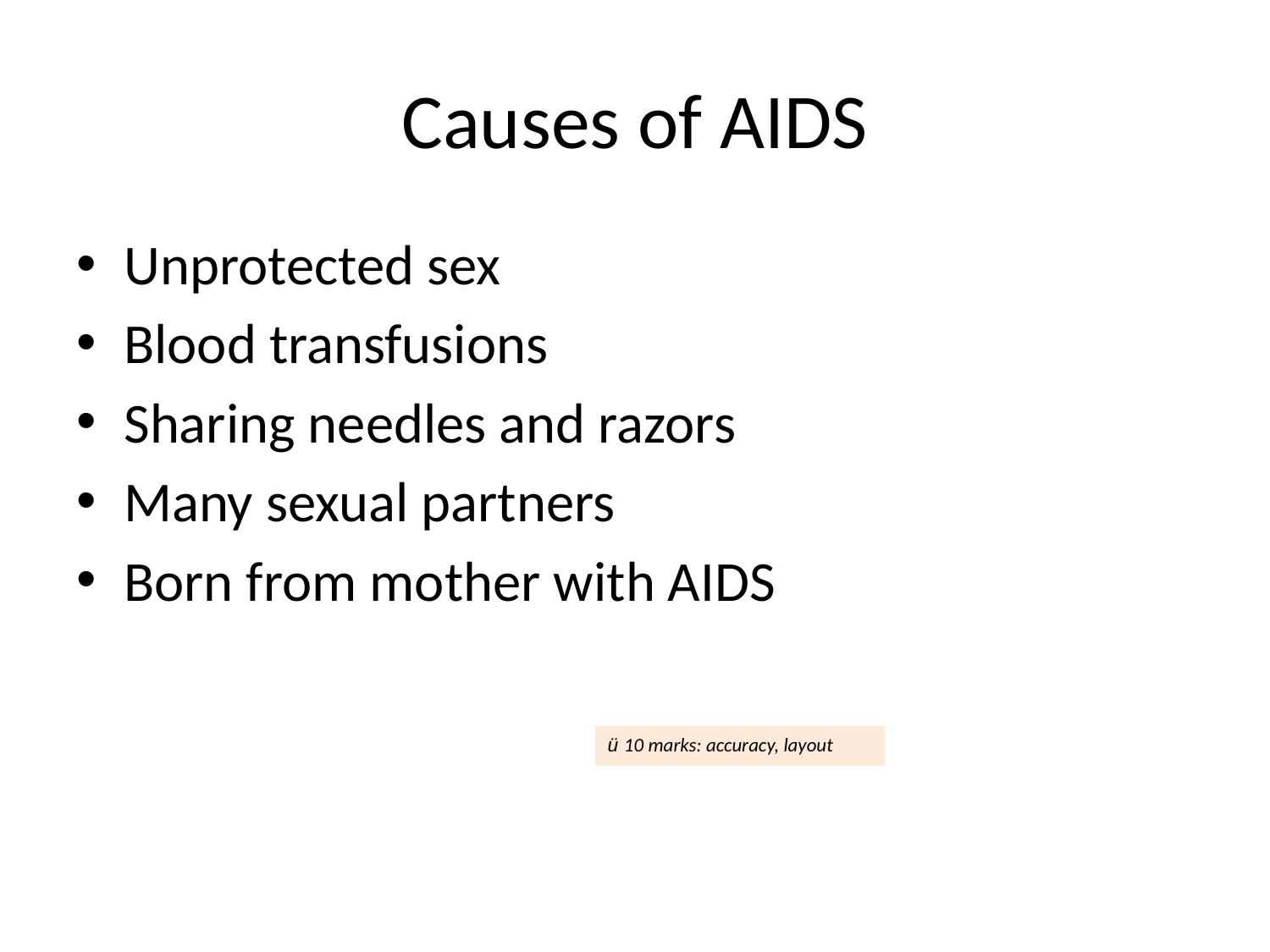

# Causes of AIDS
Unprotected sex
Blood transfusions
Sharing needles and razors
Many sexual partners
Born from mother with AIDS
ü 10 marks: accuracy, layout